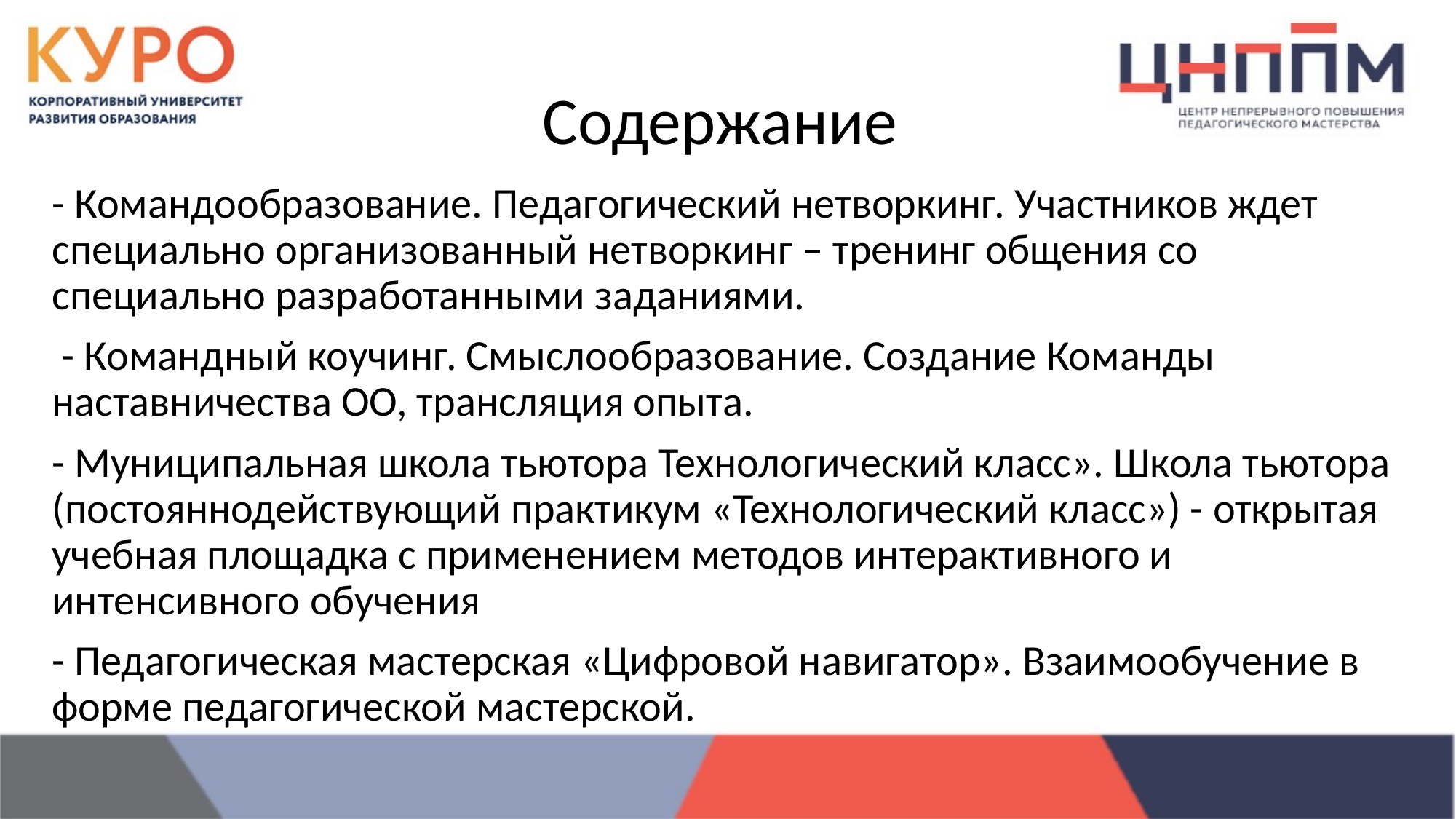

# Содержание
- Командообразование. Педагогический нетворкинг. Участников ждет специально организованный нетворкинг – тренинг общения со специально разработанными заданиями.
 - Командный коучинг. Смыслообразование. Создание Команды наставничества ОО, трансляция опыта.
- Муниципальная школа тьютора Технологический класс». Школа тьютора (постояннодействующий практикум «Технологический класс») - открытая учебная площадка с применением методов интерактивного и интенсивного обучения
- Педагогическая мастерская «Цифровой навигатор». Взаимообучение в форме педагогической мастерской.